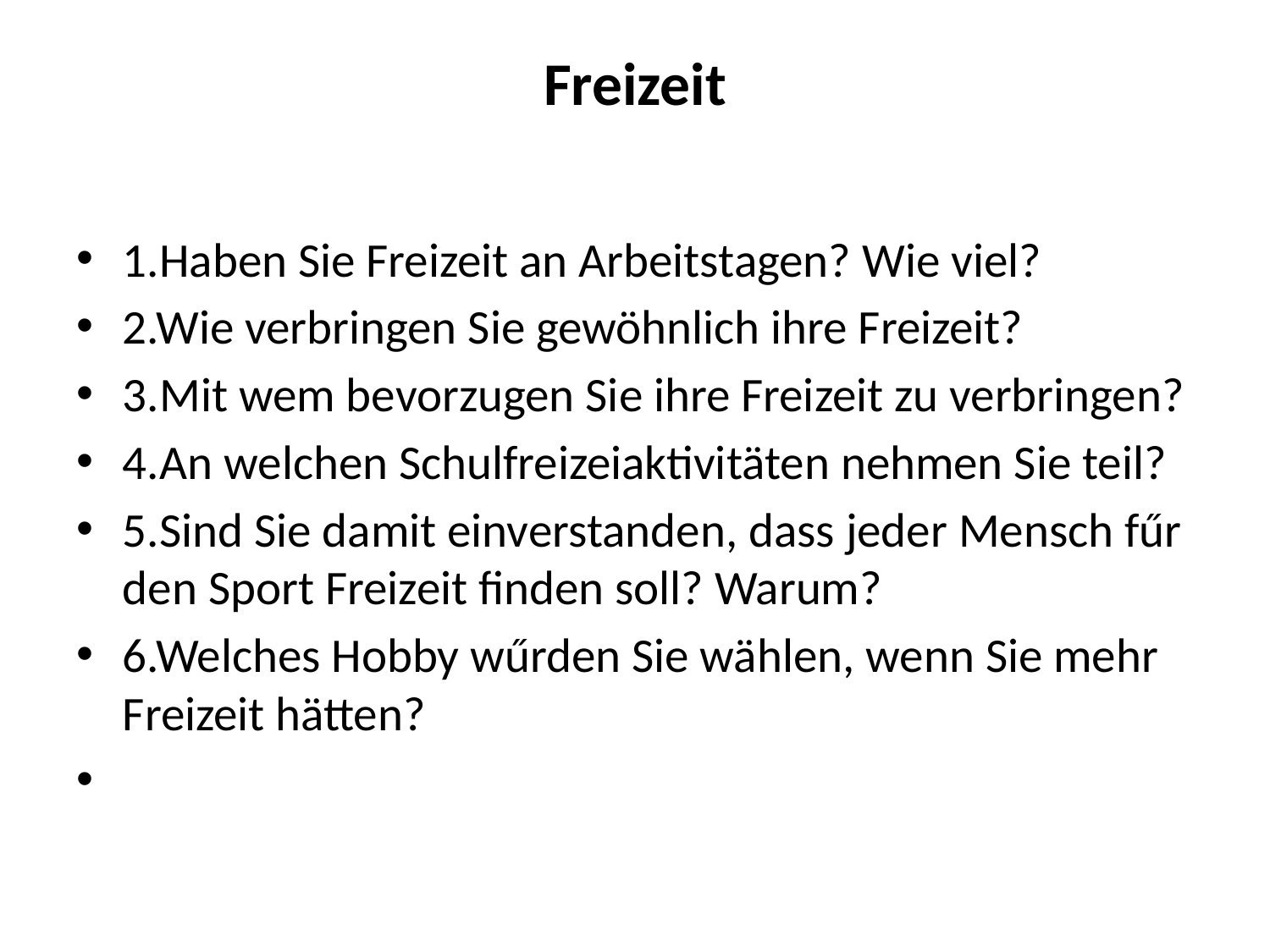

# Freizeit
1.Haben Sie Freizeit an Arbeitstagen? Wie viel?
2.Wie verbringen Sie gewöhnlich ihre Freizeit?
3.Mit wem bevorzugen Sie ihre Freizeit zu verbringen?
4.An welchen Schulfreizeiaktivitäten nehmen Sie teil?
5.Sind Sie damit einverstanden, dass jeder Mensch fűr den Sport Freizeit finden soll? Warum?
6.Welches Hobby wűrden Sie wählen, wenn Sie mehr Freizeit hätten?